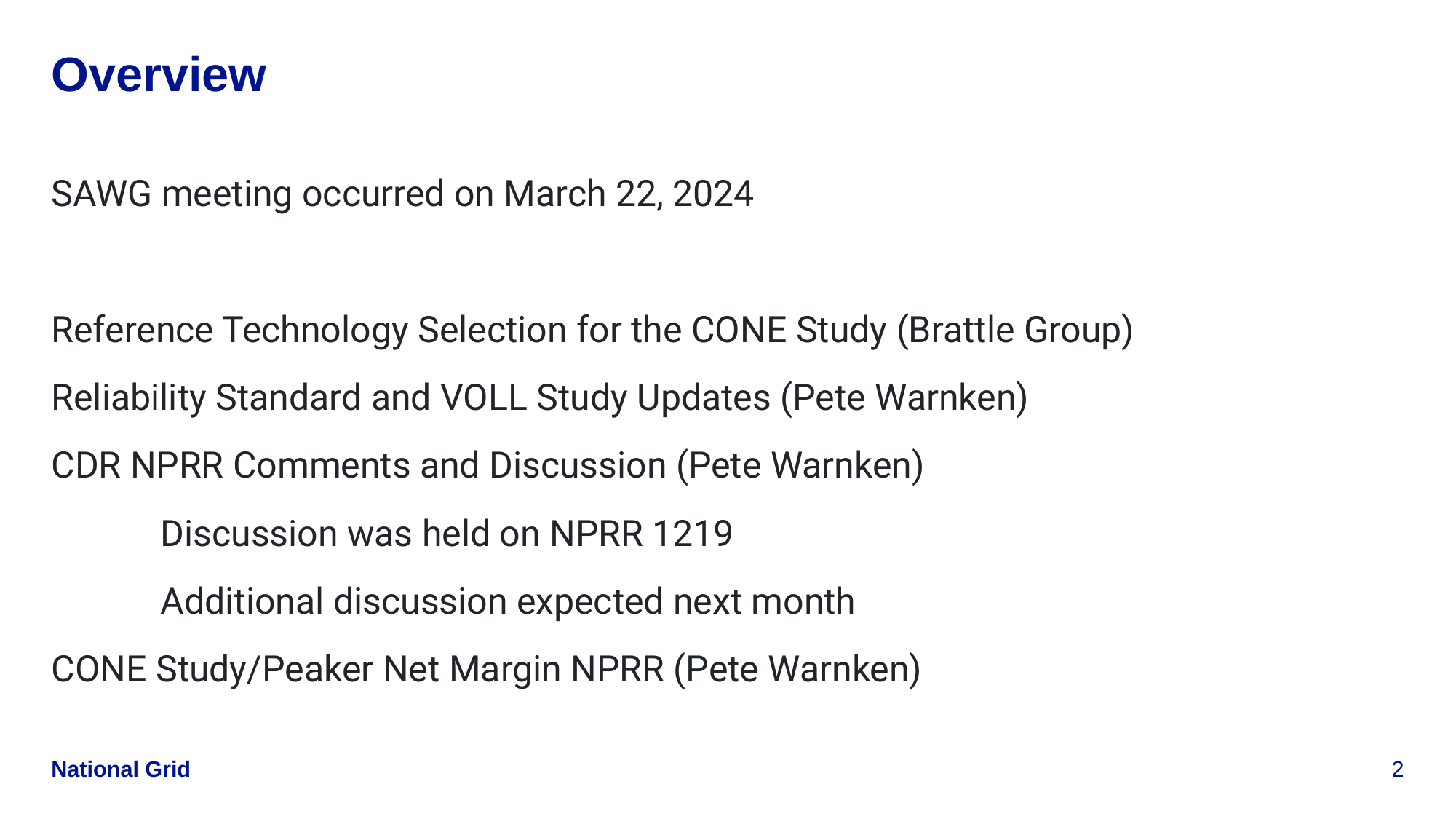

# Overview
SAWG meeting occurred on March 22, 2024

Reference Technology Selection for the CONE Study (Brattle Group)
Reliability Standard and VOLL Study Updates (Pete Warnken)
CDR NPRR Comments and Discussion (Pete Warnken)
	Discussion was held on NPRR 1219
	Additional discussion expected next month
CONE Study/Peaker Net Margin NPRR (Pete Warnken)